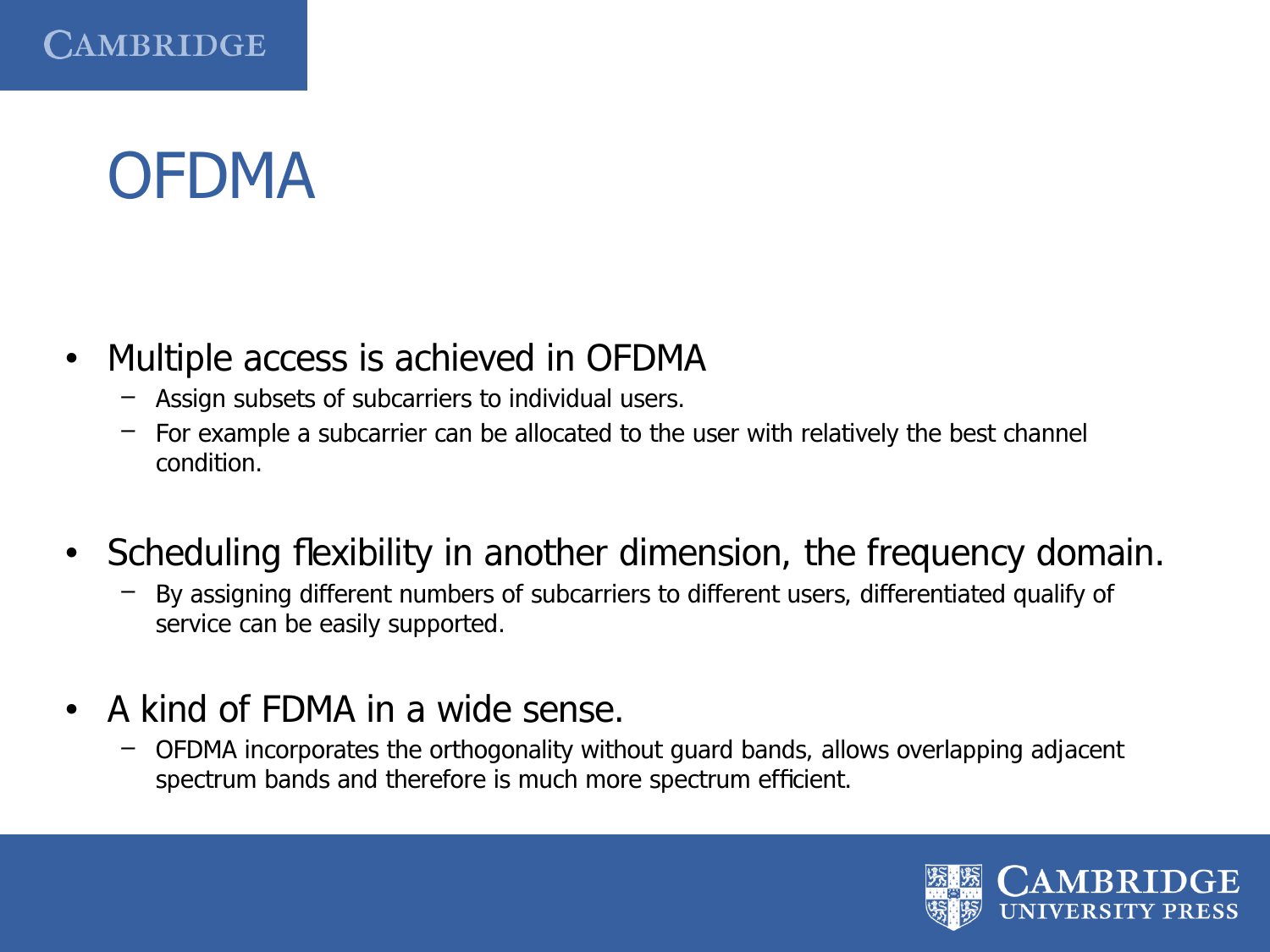

# OFDMA
Multiple access is achieved in OFDMA
Assign subsets of subcarriers to individual users.
For example a subcarrier can be allocated to the user with relatively the best channel condition.

Scheduling flexibility in another dimension, the frequency domain.
By assigning different numbers of subcarriers to different users, differentiated qualify of service can be easily supported.

A kind of FDMA in a wide sense.
OFDMA incorporates the orthogonality without guard bands, allows overlapping adjacent spectrum bands and therefore is much more spectrum efficient.